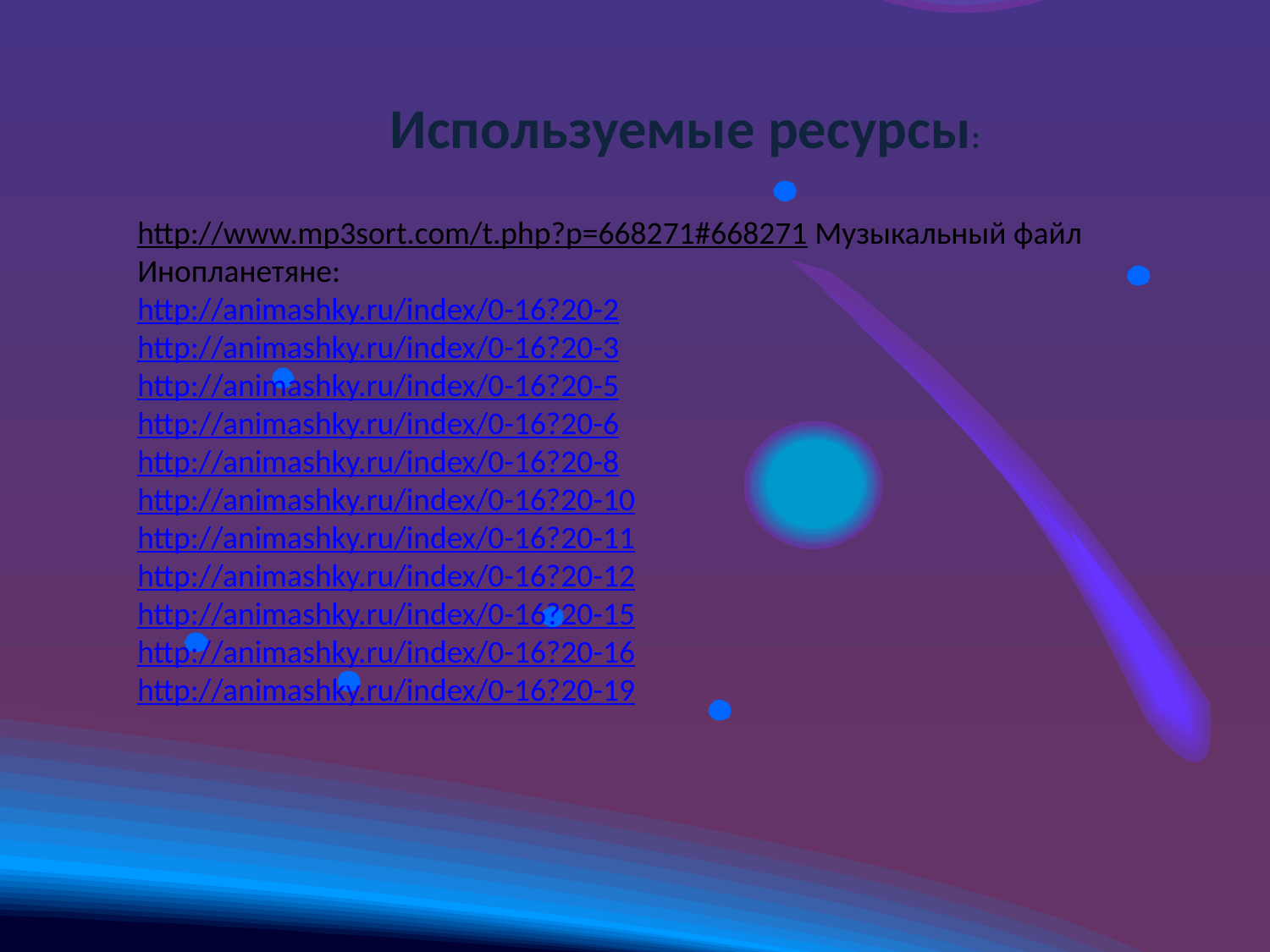

Используемые ресурсы:
http://www.mp3sort.com/t.php?p=668271#668271 Музыкальный файл
Инопланетяне:
http://animashky.ru/index/0-16?20-2
http://animashky.ru/index/0-16?20-3
http://animashky.ru/index/0-16?20-5
http://animashky.ru/index/0-16?20-6
http://animashky.ru/index/0-16?20-8
http://animashky.ru/index/0-16?20-10
http://animashky.ru/index/0-16?20-11
http://animashky.ru/index/0-16?20-12
http://animashky.ru/index/0-16?20-15
http://animashky.ru/index/0-16?20-16
http://animashky.ru/index/0-16?20-19